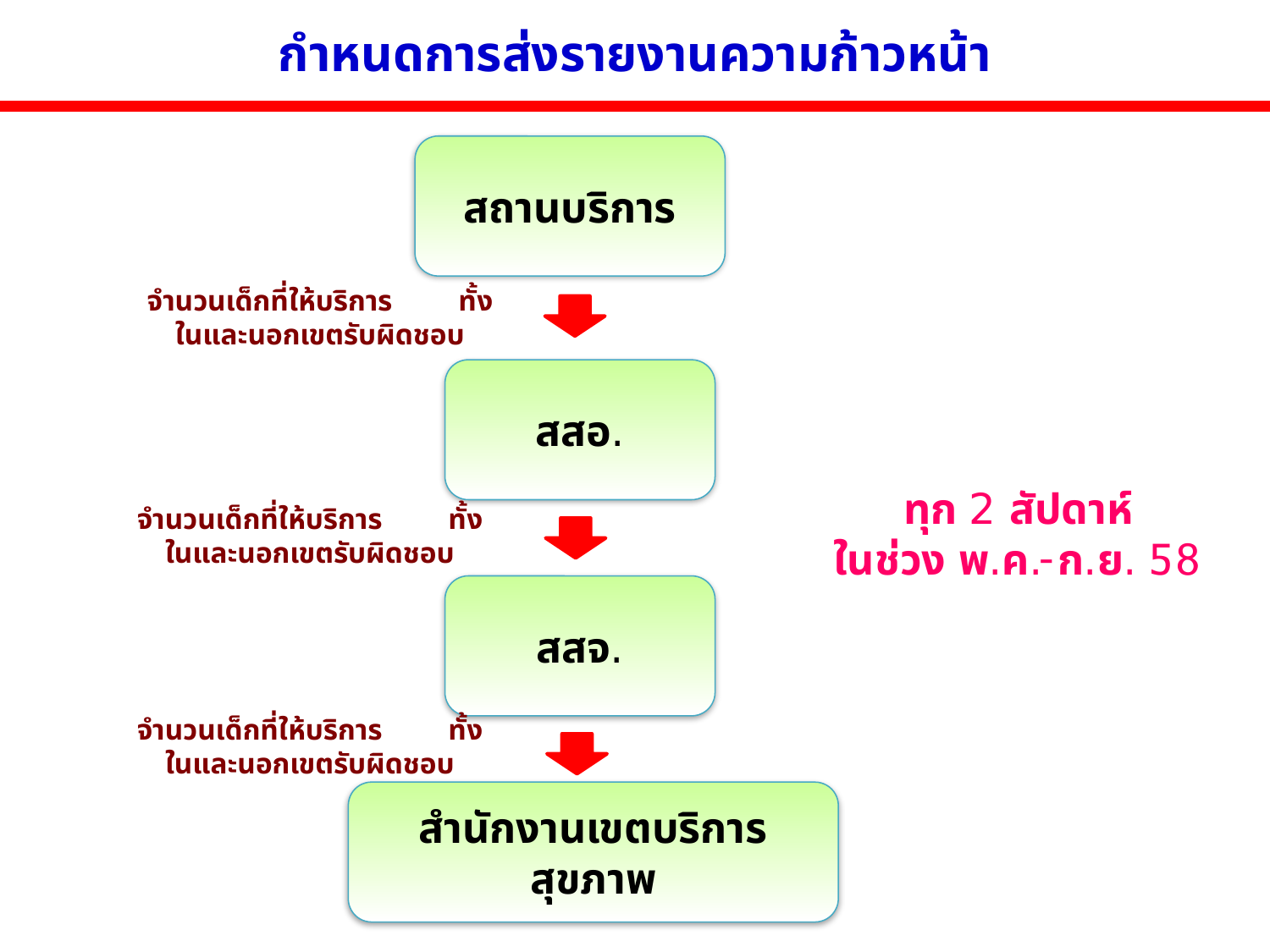

กำหนดการส่งรายงานความก้าวหน้า
สถานบริการ
จำนวนเด็กที่ให้บริการ        ทั้งในและนอกเขตรับผิดชอบ

สสอ.
ทุก 2 สัปดาห์
ในช่วง พ.ค.-ก.ย. 58
จำนวนเด็กที่ให้บริการ        ทั้งในและนอกเขตรับผิดชอบ

สสจ.
จำนวนเด็กที่ให้บริการ        ทั้งในและนอกเขตรับผิดชอบ

สำนักงานเขตบริการสุขภาพ